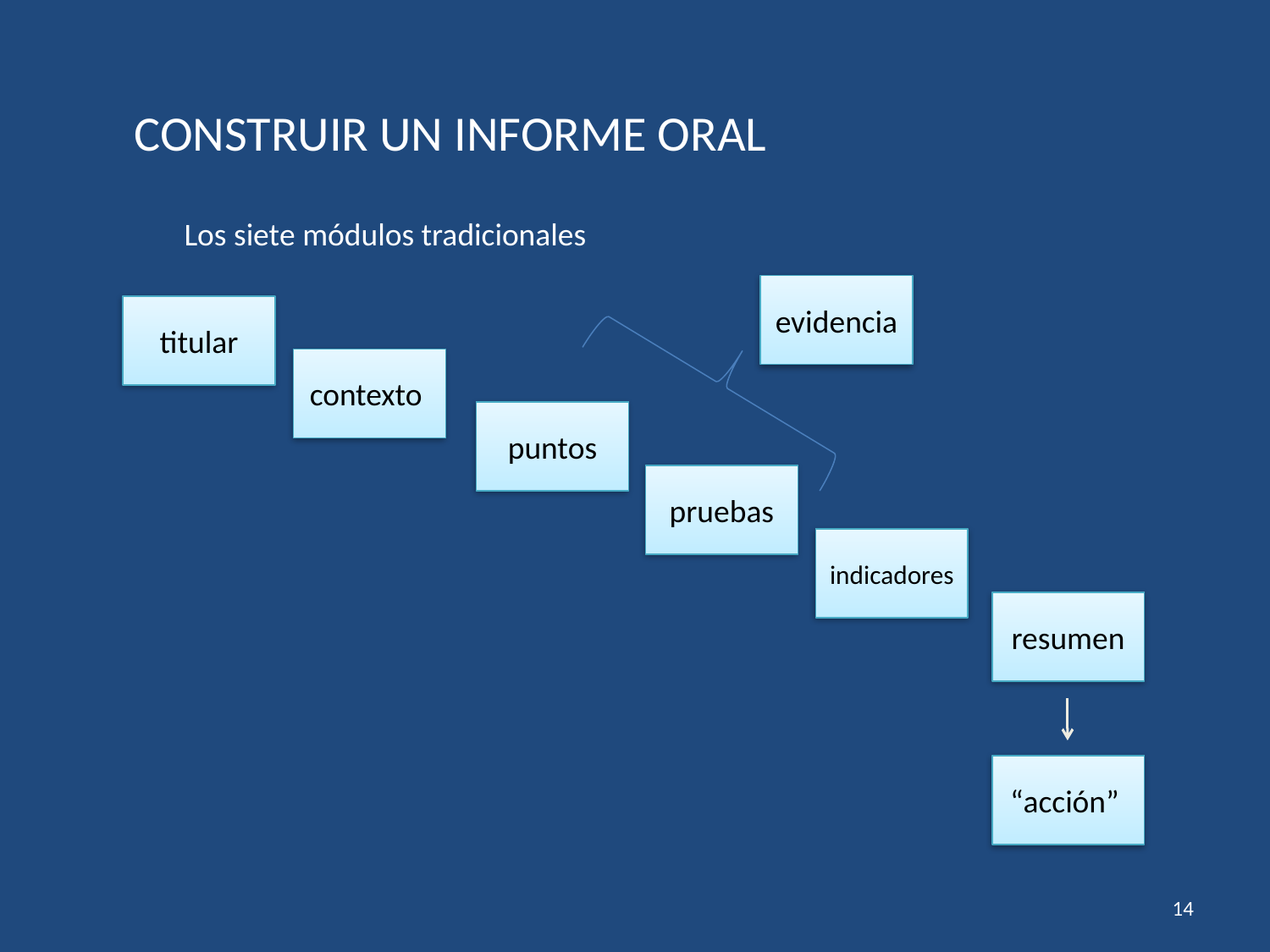

CONSTRUIR UN INFORME ORAL
Los siete módulos tradicionales

evidencia
titular
contexto
puntos
pruebas
indicadores
resumen
“acción”
14